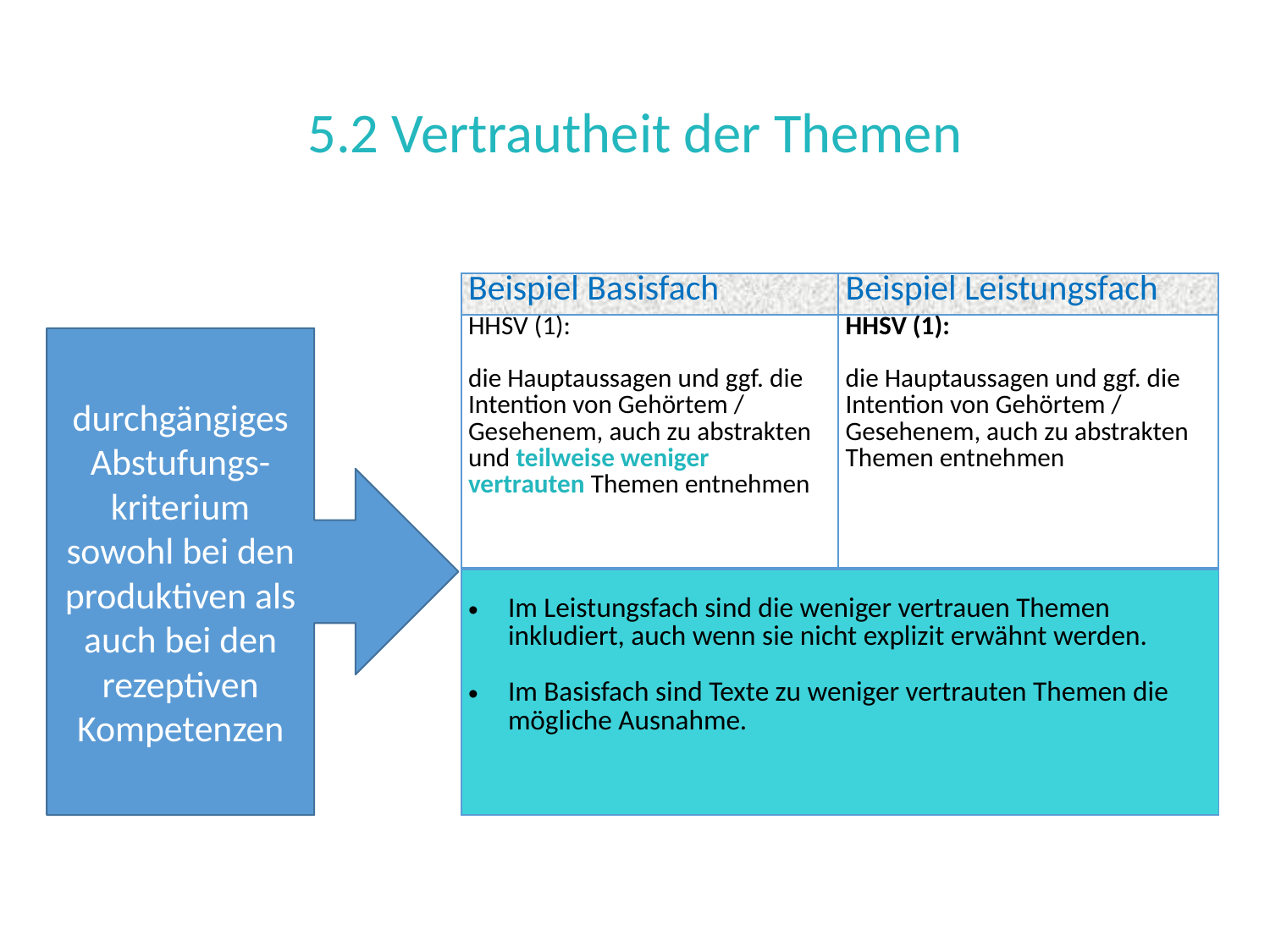

# 5.2 Vertrautheit der Themen
| Beispiel Basisfach | Beispiel Leistungsfach |
| --- | --- |
| HHSV (1): die Hauptaussagen und ggf. die Intention von Gehörtem / Gesehenem, auch zu abstrakten und teilweise weniger vertrauten Themen entnehmen | HHSV (1): die Hauptaussagen und ggf. die Intention von Gehörtem / Gesehenem, auch zu abstrakten Themen entnehmen |
durchgängiges Abstufungs-kriterium sowohl bei den produktiven als auch bei den rezeptiven Kompetenzen
| Im Leistungsfach sind die weniger vertrauen Themen inkludiert, auch wenn sie nicht explizit erwähnt werden. Im Basisfach sind Texte zu weniger vertrauten Themen die mögliche Ausnahme. |
| --- |